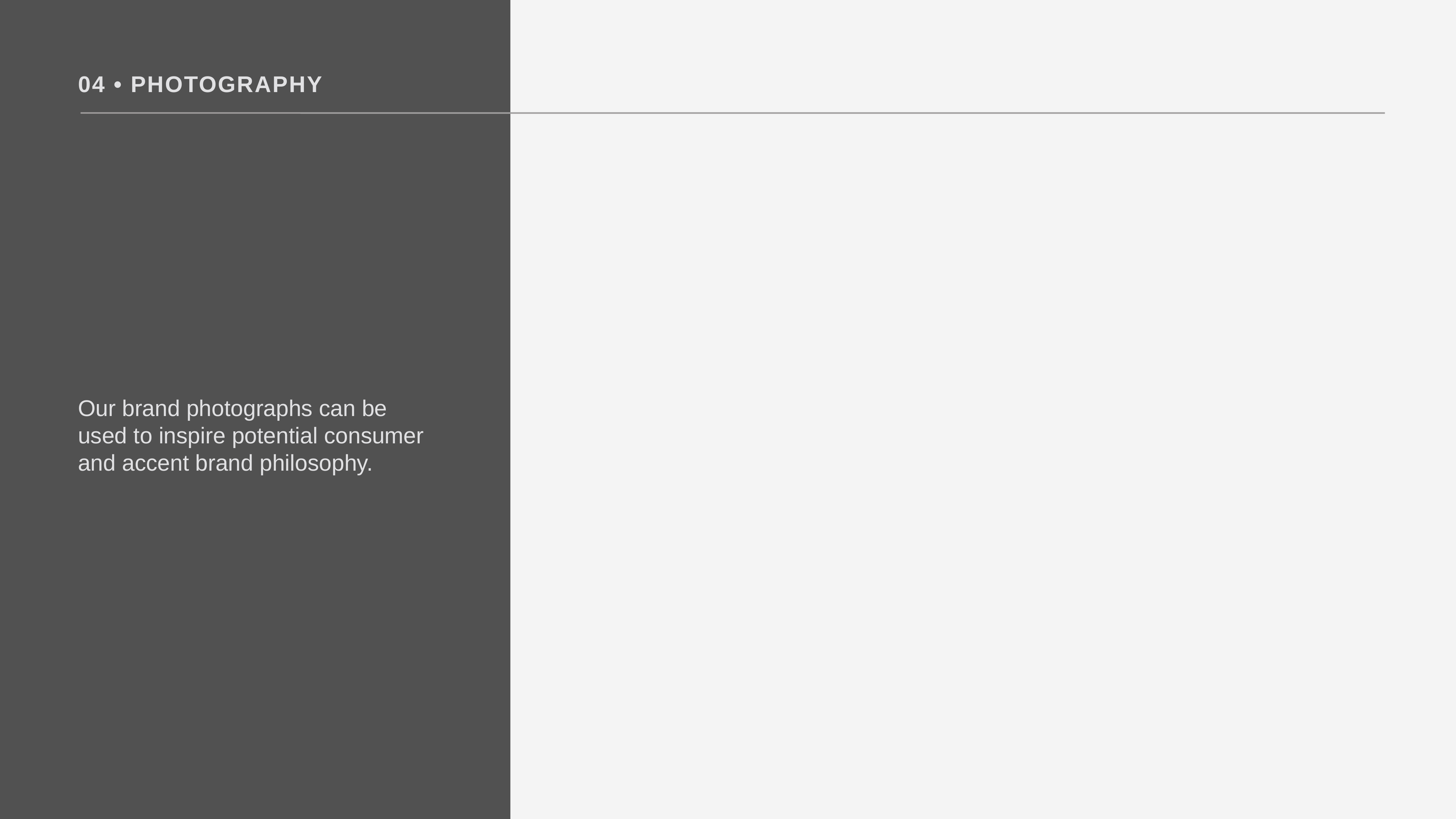

04 • photography

Our brand photographs can be used to inspire potential consumer and accent brand philosophy.